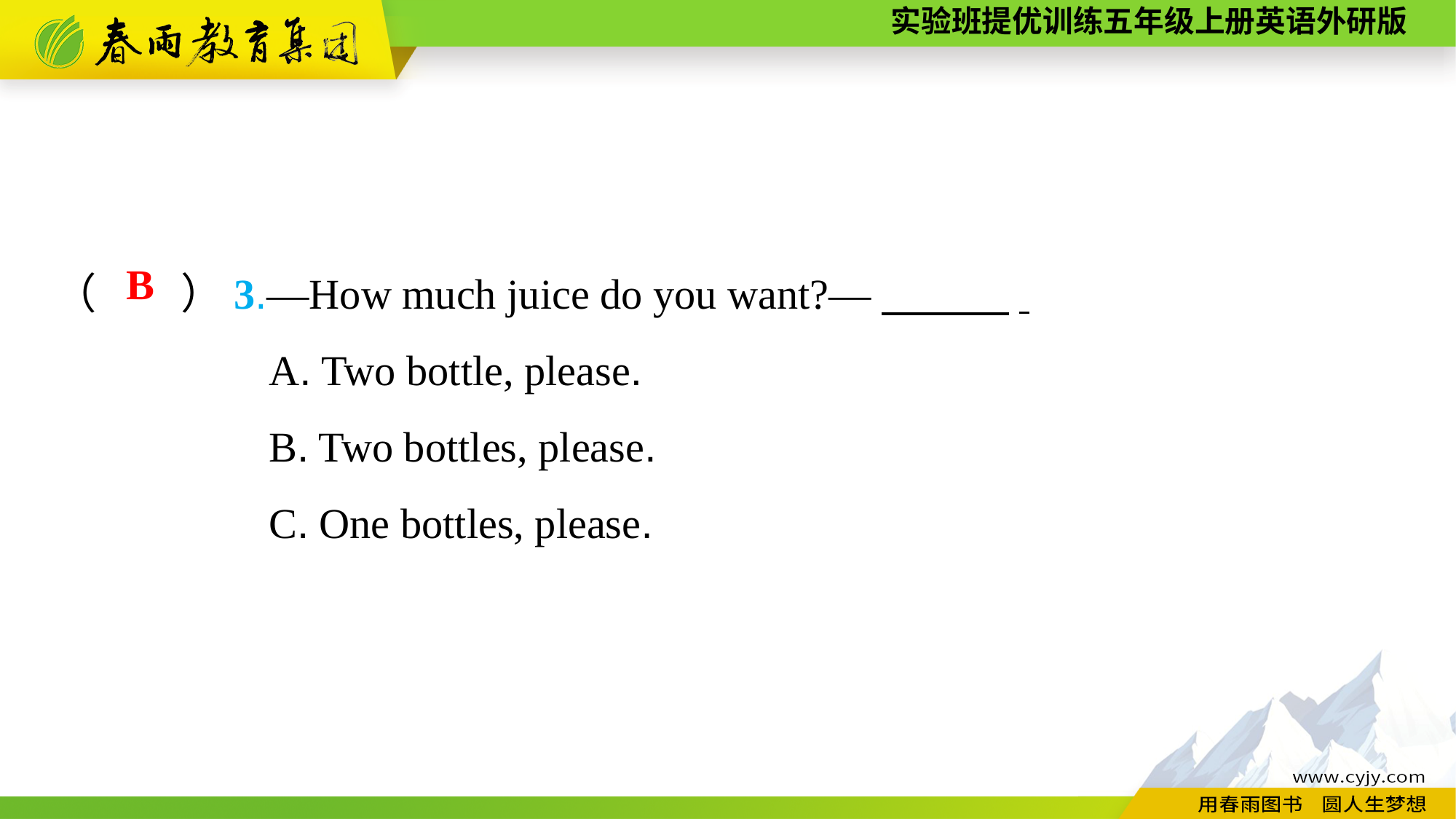

（　　）3.—How much juice do you want?—　　　.
A. Two bottle, please.
B. Two bottles, please.
C. One bottles, please.
B